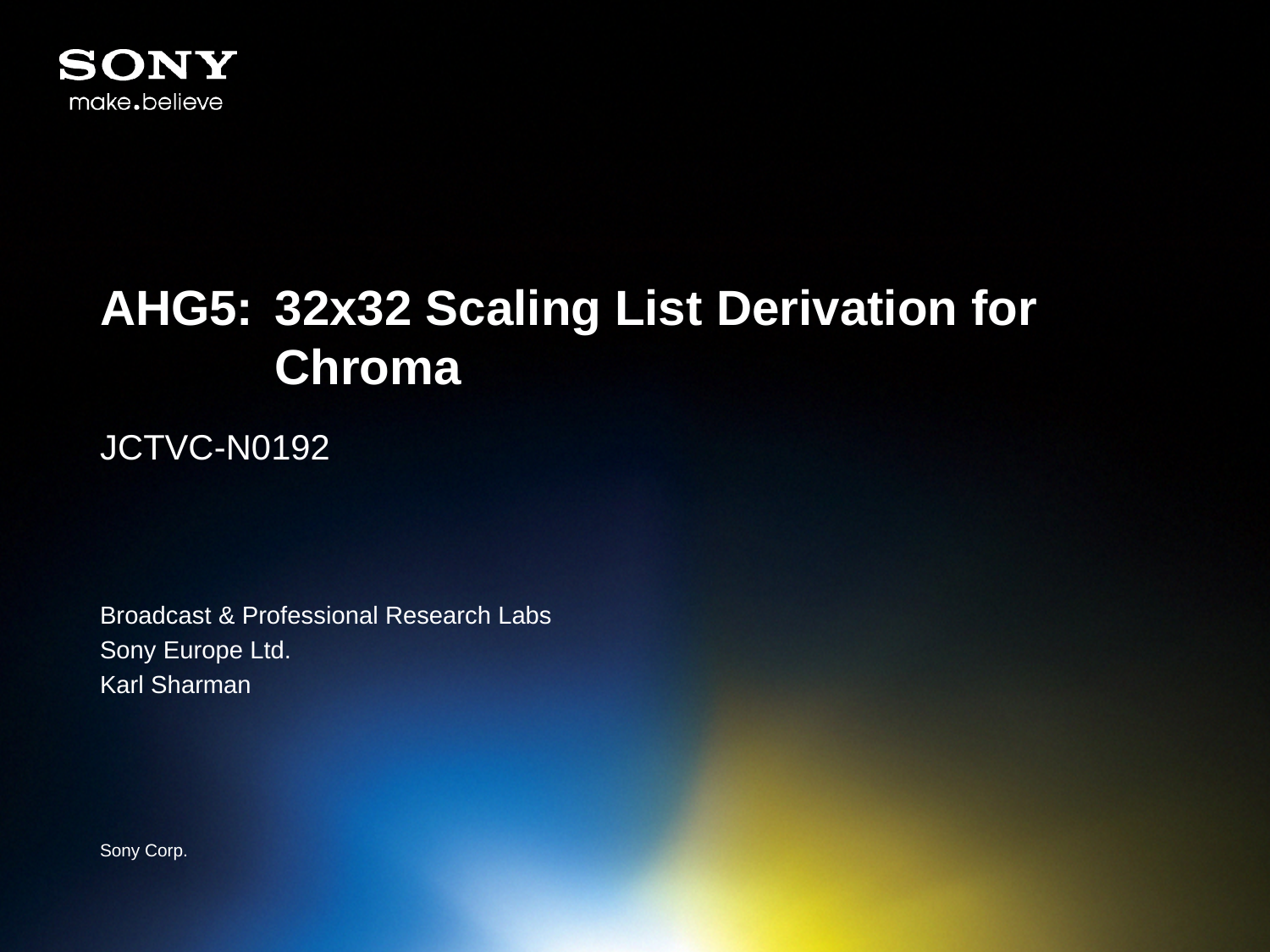

# AHG5:	32x32 Scaling List Derivation for Chroma
JCTVC-N0192
Broadcast & Professional Research Labs
Sony Europe Ltd.
Karl Sharman
Sony Corp.